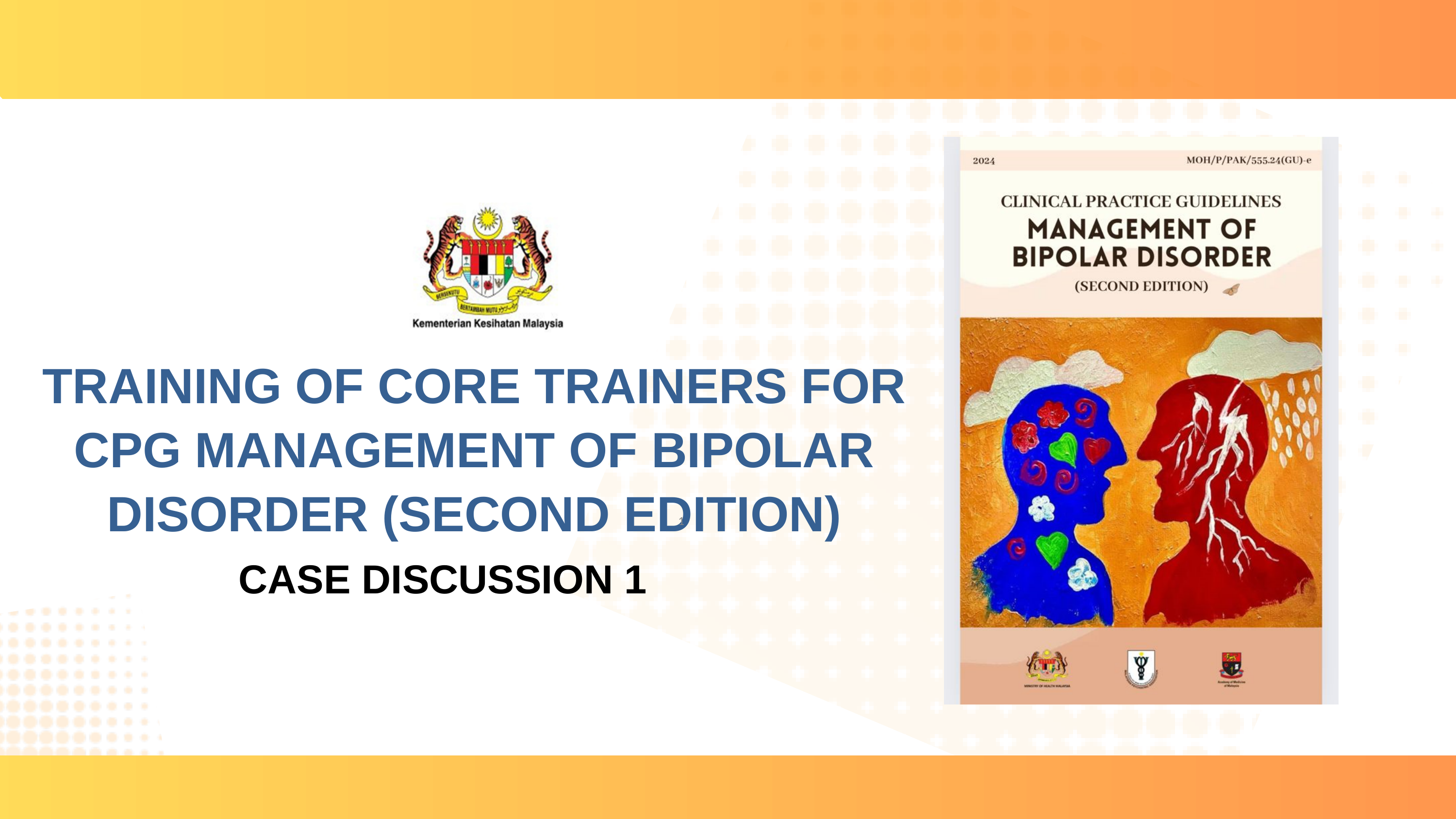

TRAINING OF CORE TRAINERS FOR CPG MANAGEMENT OF BIPOLAR DISORDER (SECOND EDITION)
1
CASE DISCUSSION 1